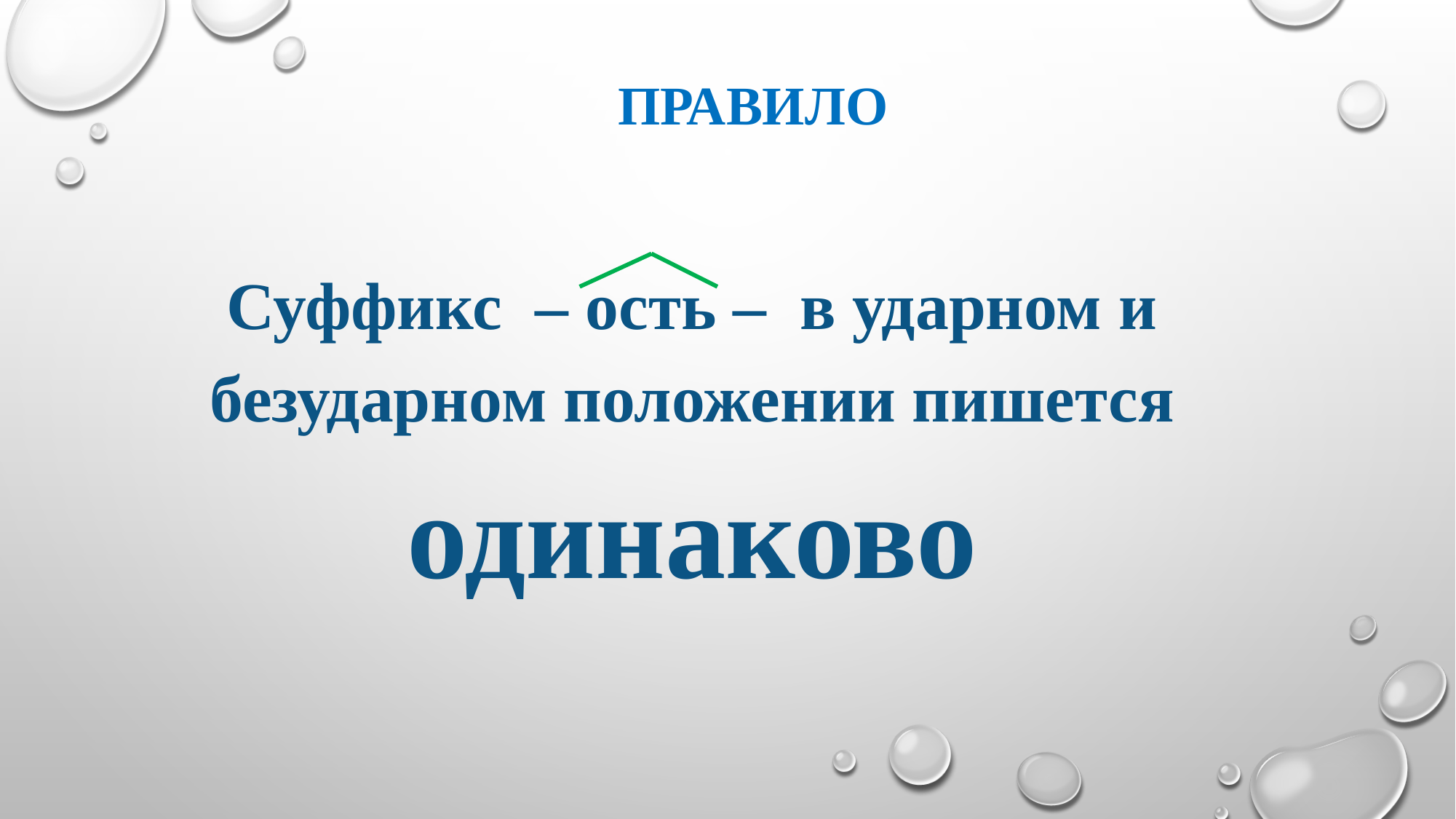

# Правило
Суффикс  – ость –  в ударном и безударном положении пишется одинаково